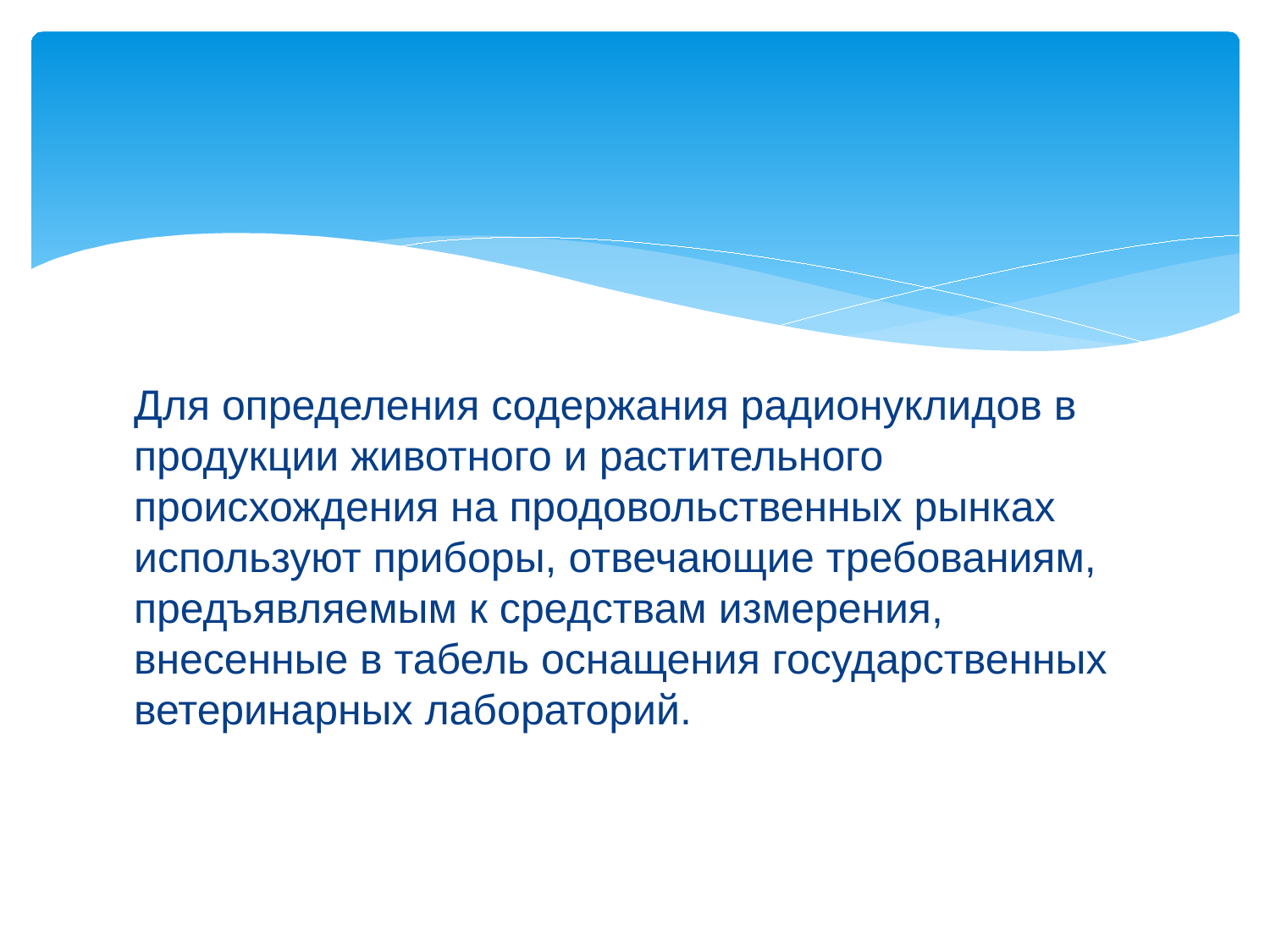

#
Для определения содержания радионуклидов в продукции животного и растительного происхождения на продовольственных рынках используют приборы, отвечающие требованиям, предъявляемым к средствам измерения, внесенные в табель оснащения государственных ветеринарных лабораторий.